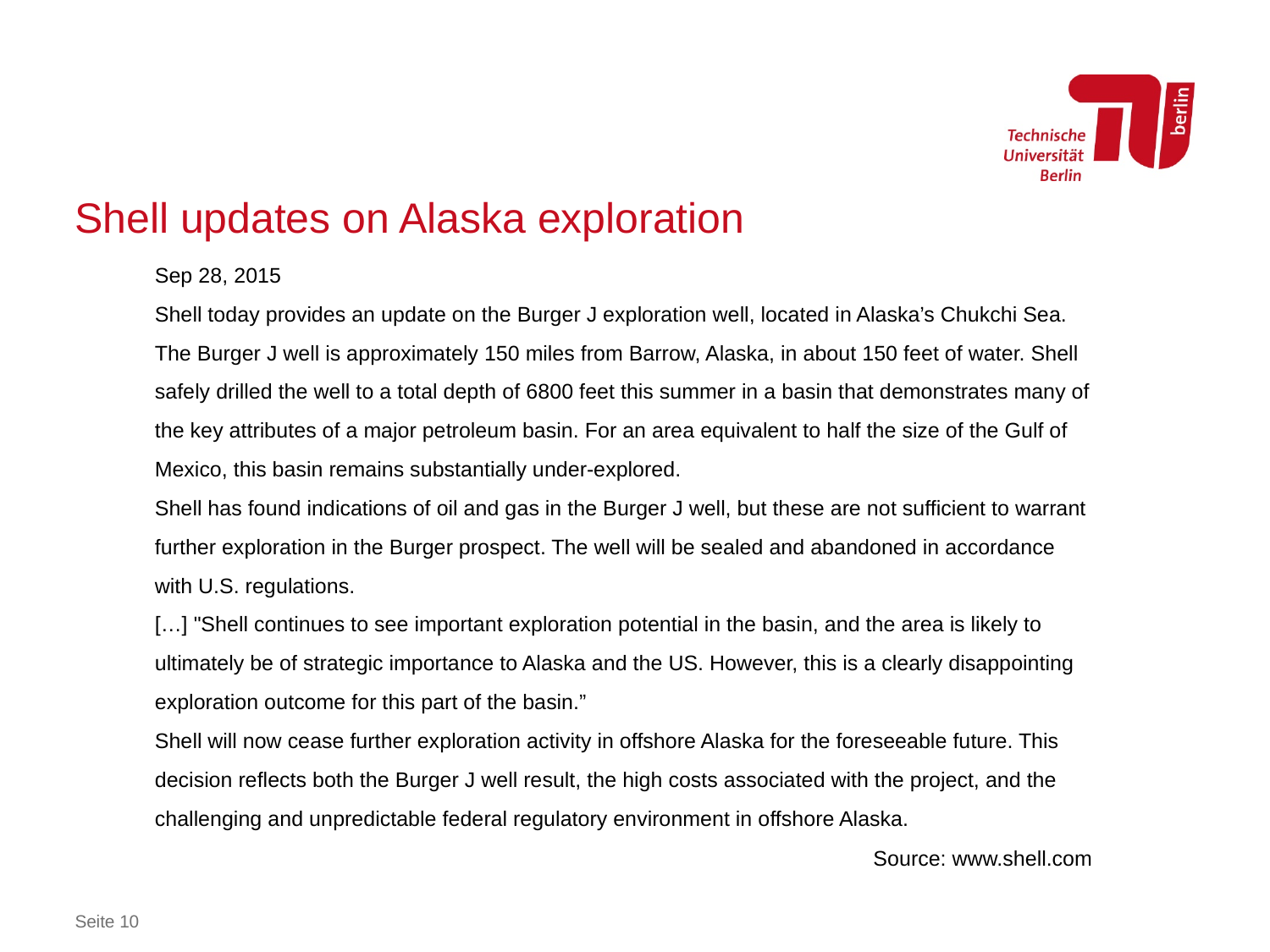

# Shell updates on Alaska exploration
Sep 28, 2015
Shell today provides an update on the Burger J exploration well, located in Alaska’s Chukchi Sea. The Burger J well is approximately 150 miles from Barrow, Alaska, in about 150 feet of water. Shell safely drilled the well to a total depth of 6800 feet this summer in a basin that demonstrates many of the key attributes of a major petroleum basin. For an area equivalent to half the size of the Gulf of Mexico, this basin remains substantially under-explored.
Shell has found indications of oil and gas in the Burger J well, but these are not sufficient to warrant further exploration in the Burger prospect. The well will be sealed and abandoned in accordance with U.S. regulations.
[…] "Shell continues to see important exploration potential in the basin, and the area is likely to ultimately be of strategic importance to Alaska and the US. However, this is a clearly disappointing exploration outcome for this part of the basin.”
Shell will now cease further exploration activity in offshore Alaska for the foreseeable future. This decision reflects both the Burger J well result, the high costs associated with the project, and the challenging and unpredictable federal regulatory environment in offshore Alaska.
Source: www.shell.com
Seite 10